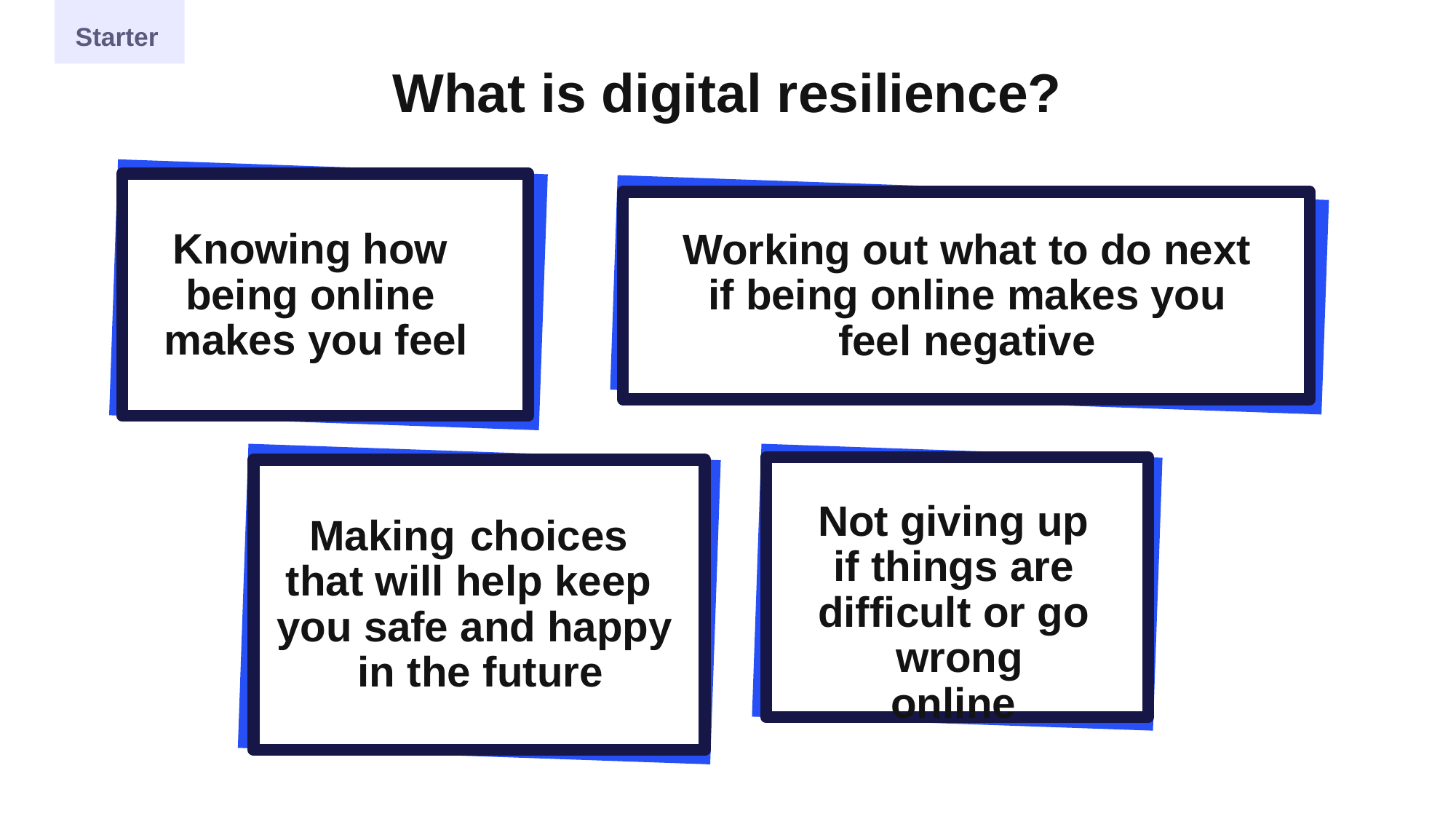

Starter
# What is digital resilience?

Knowing how  being online  makes you feel

Working out what to do next  if being online makes you  feel negative

Making choices  that will help keep  you safe and happy  in the future

Not giving up  if things are  difficult or go  wrong online